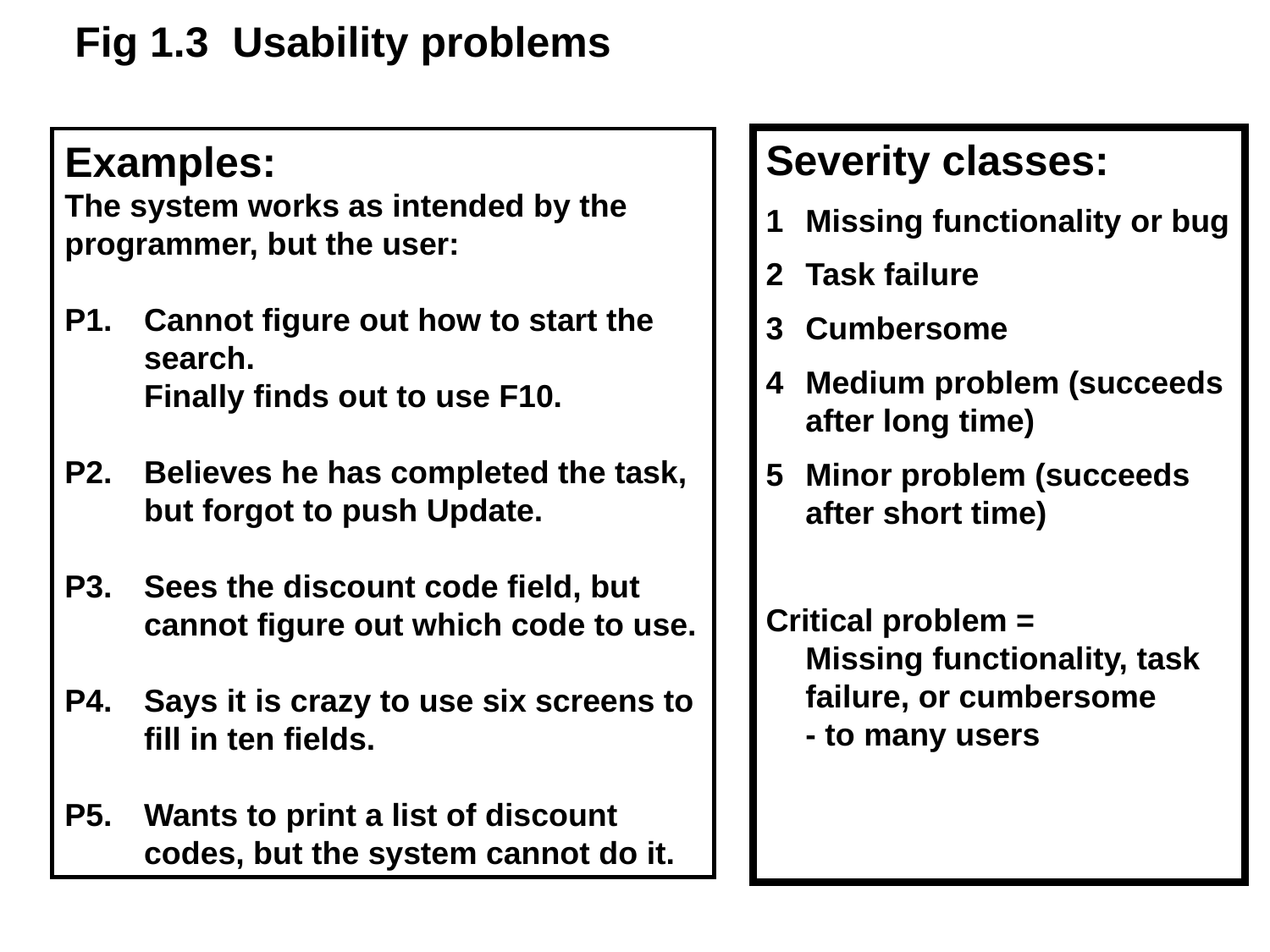

Fig 1.3  Usability problems
Severity classes:
1	Missing functionality or bug
2	Task failure
3	Cumbersome
4	Medium problem (succeeds after long time)
5	Minor problem (succeeds after short time)

Critical problem =
	Missing functionality, task failure, or cumbersome
	- to many users
Examples:
The system works as intended by the
programmer, but the user:

P1.	Cannot figure out how to start the search.
	Finally finds out to use F10.

P2. 	Believes he has completed the task, but forgot to push Update.

P3. 	Sees the discount code field, but cannot figure out which code to use.

P4. 	Says it is crazy to use six screens to fill in ten fields.

P5.	Wants to print a list of discount codes, but the system cannot do it.